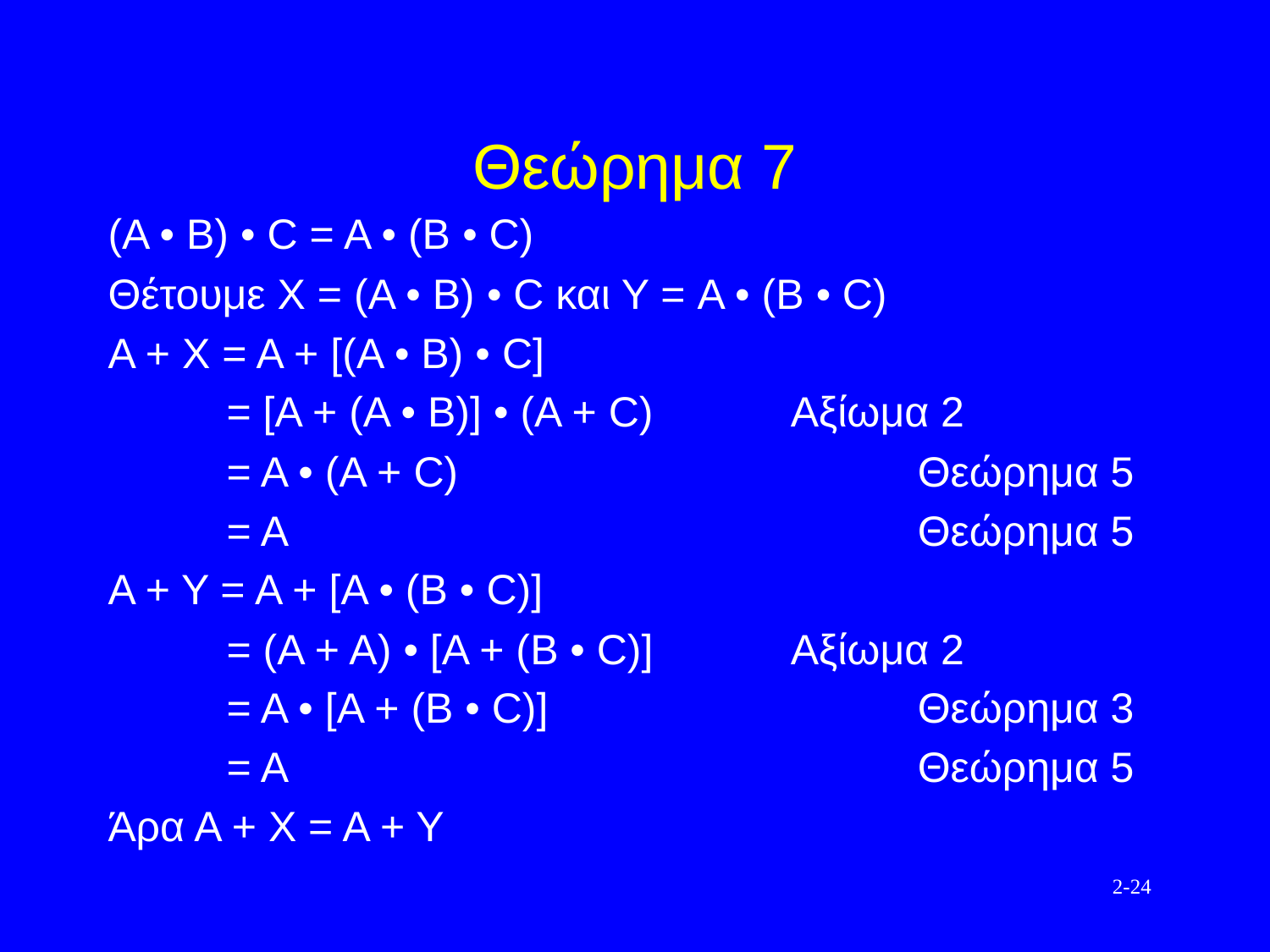

# Θεώρημα 7
(Α • Β) • C = A • (B • C)
Θέτουμε Χ = (Α • Β) • C και Υ = A • (B • C)
Α + Χ = Α + [(Α • Β) • C]
          = [A + (A • B)] • (A + C)		Αξίωμα 2
          = Α • (Α + C)				Θεώρημα 5
          = Α					Θεώρημα 5
Α + Υ = Α + [Α • (Β • C)]
          = (A + A) • [A + (Β • C)]		Αξίωμα 2
          = Α • [A + (Β • C)] 			Θεώρημα 3
          = Α					Θεώρημα 5
Άρα Α + Χ = Α + Υ